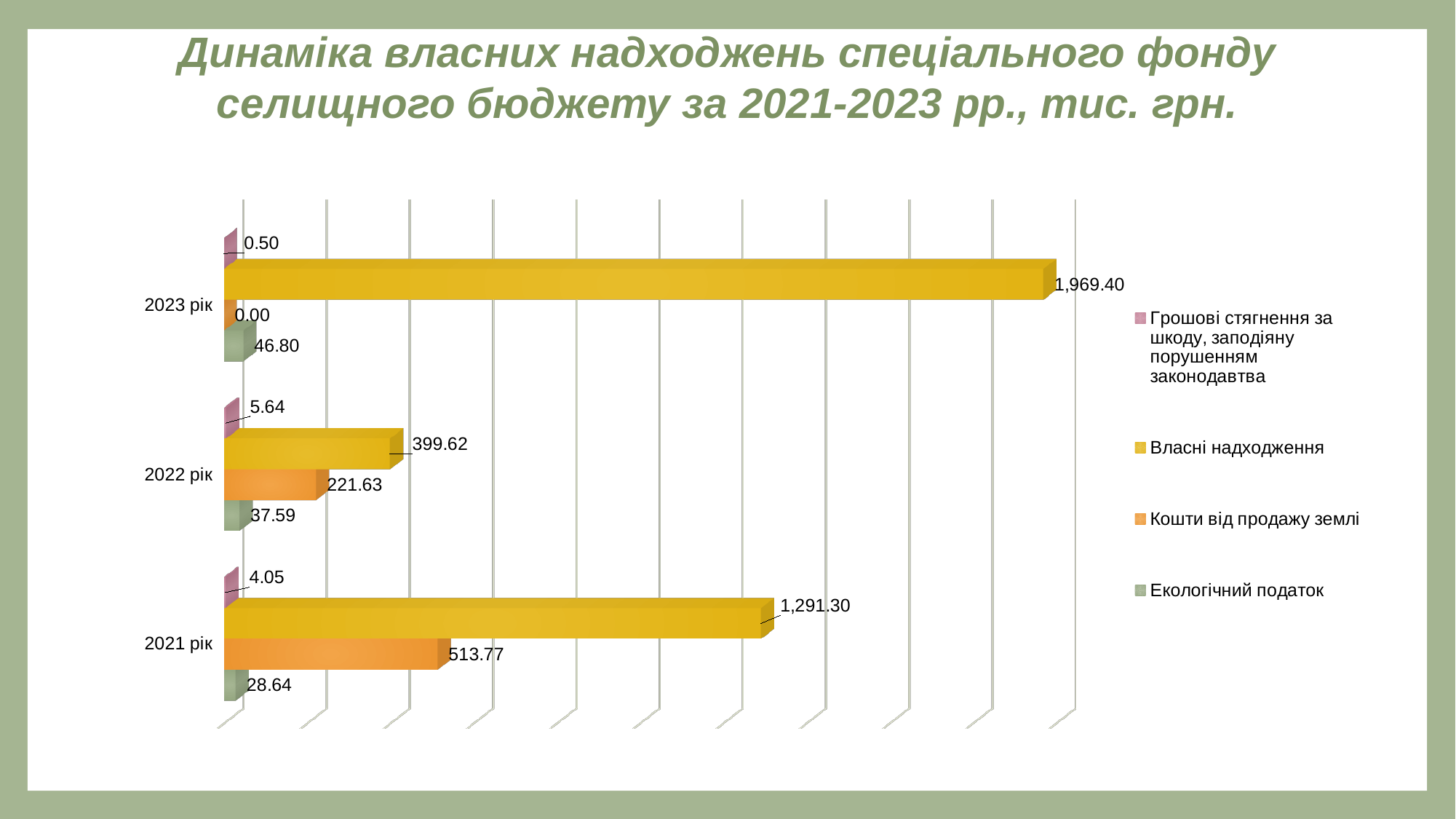

Динаміка власних надходжень спеціального фонду селищного бюджету за 2021-2023 рр., тис. грн.

[unsupported chart]